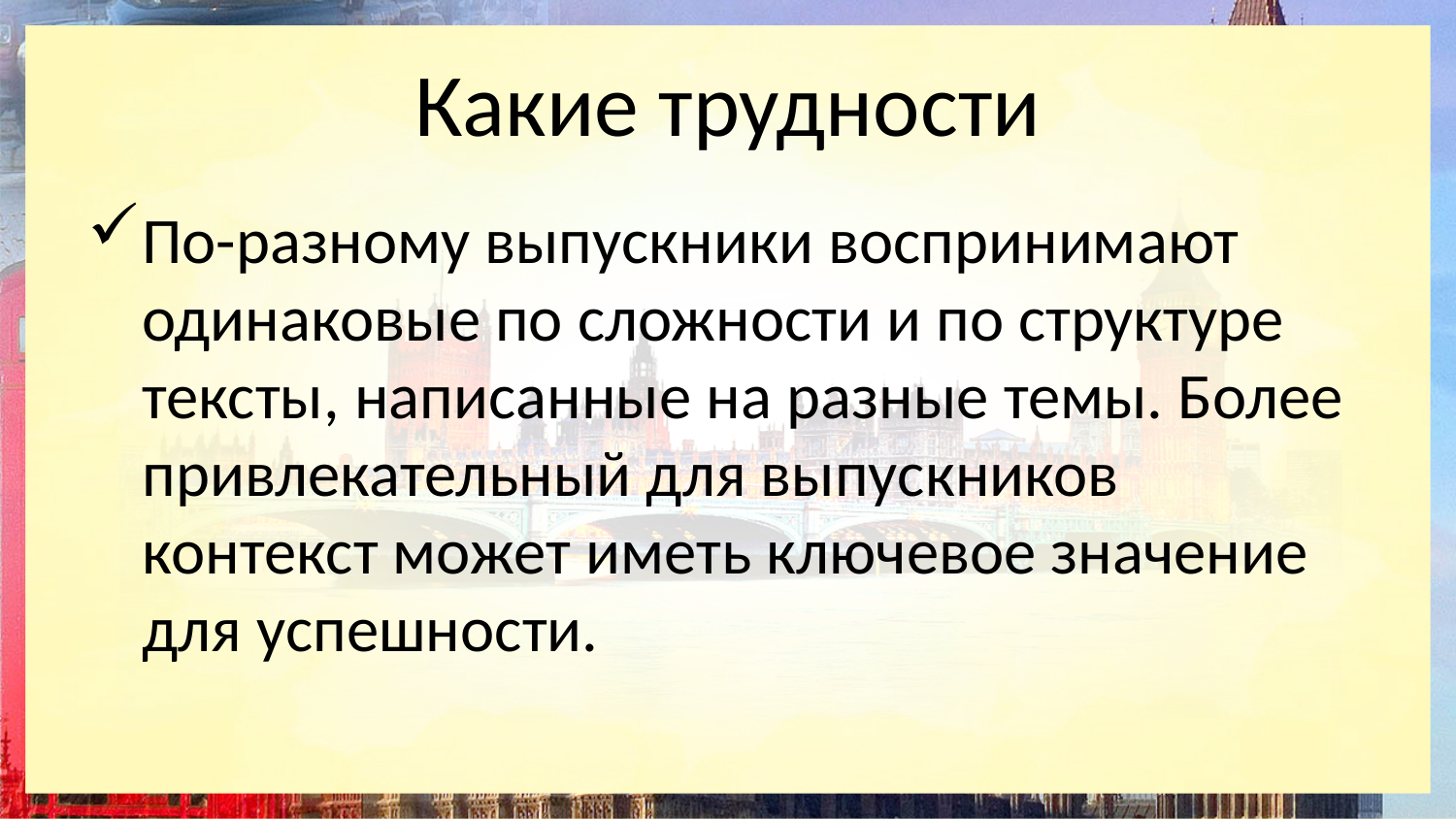

# Какие трудности
По-разному выпускники воспринимают одинаковые по сложности и по структуре тексты, написанные на разные темы. Более привлекательный для выпускников контекст может иметь ключевое значение для успешности.